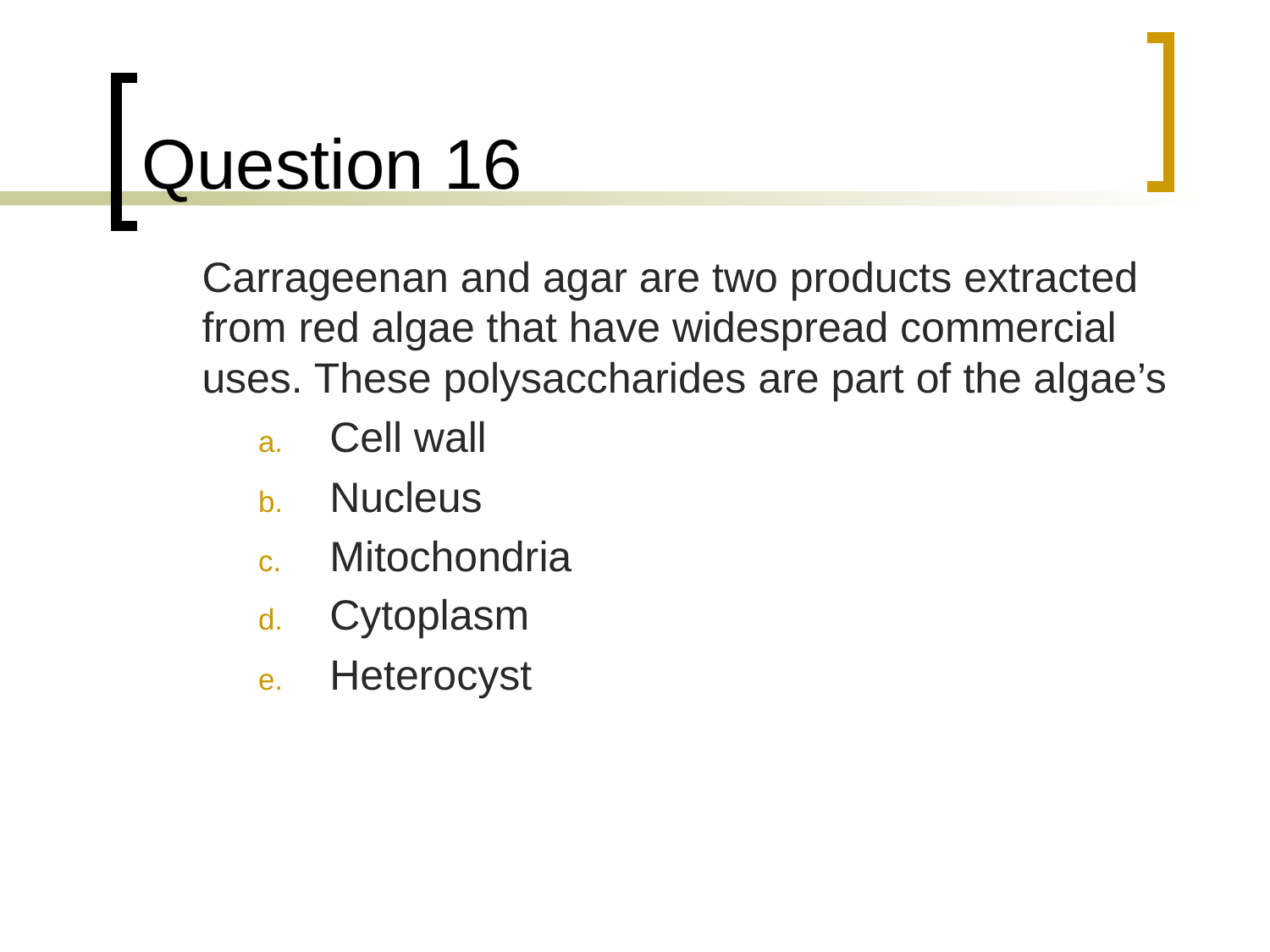

# Question 16
	Carrageenan and agar are two products extracted from red algae that have widespread commercial uses. These polysaccharides are part of the algae’s
Cell wall
Nucleus
Mitochondria
Cytoplasm
Heterocyst